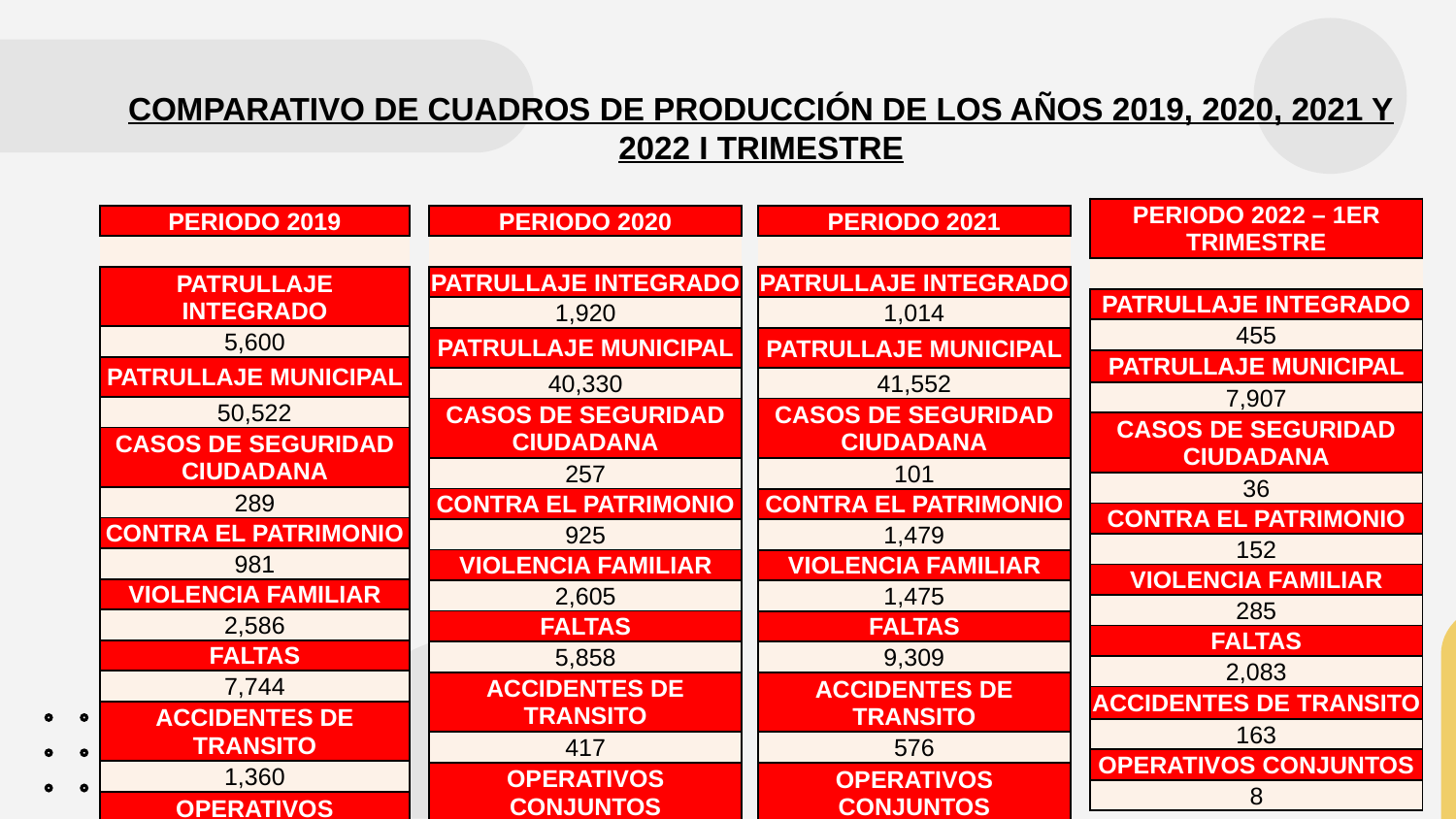

COMPARATIVO DE CUADROS DE PRODUCCIÓN DE LOS AÑOS 2019, 2020, 2021 Y 2022 I TRIMESTRE
| PERIODO 2022 – 1ER TRIMESTRE |
| --- |
|  |
| PATRULLAJE INTEGRADO |
| 455 |
| PATRULLAJE MUNICIPAL |
| 7,907 |
| CASOS DE SEGURIDAD CIUDADANA |
| 36 |
| CONTRA EL PATRIMONIO |
| 152 |
| VIOLENCIA FAMILIAR |
| 285 |
| FALTAS |
| 2,083 |
| ACCIDENTES DE TRANSITO |
| 163 |
| OPERATIVOS CONJUNTOS |
| 8 |
| PERIODO 2019 |
| --- |
|  |
| PATRULLAJE INTEGRADO |
| 5,600 |
| PATRULLAJE MUNICIPAL |
| 50,522 |
| CASOS DE SEGURIDAD CIUDADANA |
| 289 |
| CONTRA EL PATRIMONIO |
| 981 |
| VIOLENCIA FAMILIAR |
| 2,586 |
| FALTAS |
| 7,744 |
| ACCIDENTES DE TRANSITO |
| 1,360 |
| OPERATIVOS CONJUNTOS |
| 49 |
| PERIODO 2020 |
| --- |
|  |
| PATRULLAJE INTEGRADO |
| 1,920 |
| PATRULLAJE MUNICIPAL |
| 40,330 |
| CASOS DE SEGURIDAD CIUDADANA |
| 257 |
| CONTRA EL PATRIMONIO |
| 925 |
| VIOLENCIA FAMILIAR |
| 2,605 |
| FALTAS |
| 5,858 |
| ACCIDENTES DE TRANSITO |
| 417 |
| OPERATIVOS CONJUNTOS |
| 31 |
| PERIODO 2021 |
| --- |
|  |
| PATRULLAJE INTEGRADO |
| 1,014 |
| PATRULLAJE MUNICIPAL |
| 41,552 |
| CASOS DE SEGURIDAD CIUDADANA |
| 101 |
| CONTRA EL PATRIMONIO |
| 1,479 |
| VIOLENCIA FAMILIAR |
| 1,475 |
| FALTAS |
| 9,309 |
| ACCIDENTES DE TRANSITO |
| 576 |
| OPERATIVOS CONJUNTOS |
| 91 |